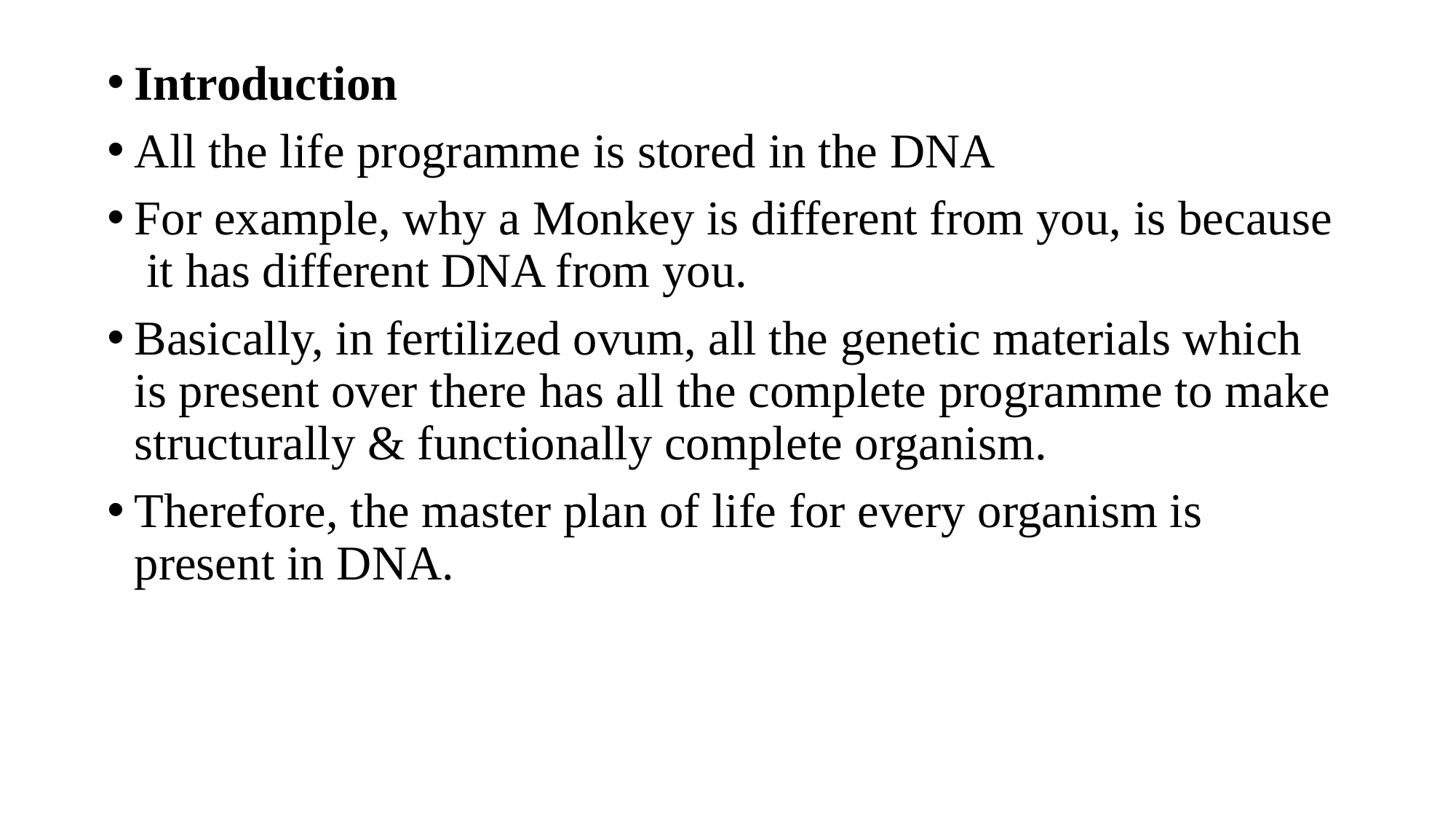

Introduction
All the life programme is stored in the DNA
For example, why a Monkey is different from you, is because  it has different DNA from you.
Basically, in fertilized ovum, all the genetic materials which is present over there has all the complete programme to make structurally & functionally complete organism.
Therefore, the master plan of life for every organism is present in DNA.